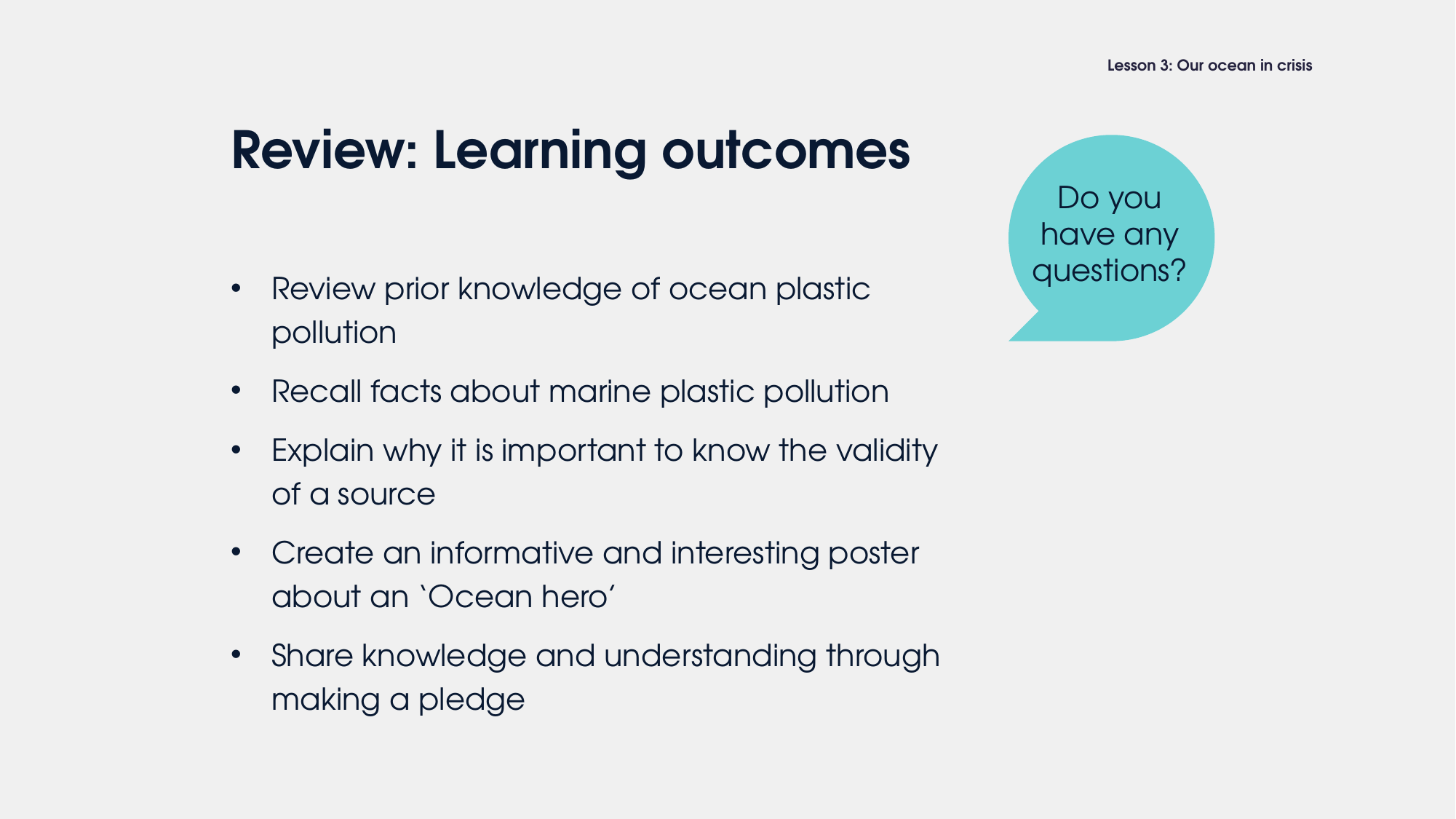

# Lesson 3: Our ocean in crisis
Review: Learning outcomes

Do you have any questions?
Review prior knowledge of ocean plastic pollution
Recall facts about marine plastic pollution
Explain why it is important to know the validity of a source
Create an informative and interesting poster about an ‘Ocean hero’
Share knowledge and understanding through making a pledge